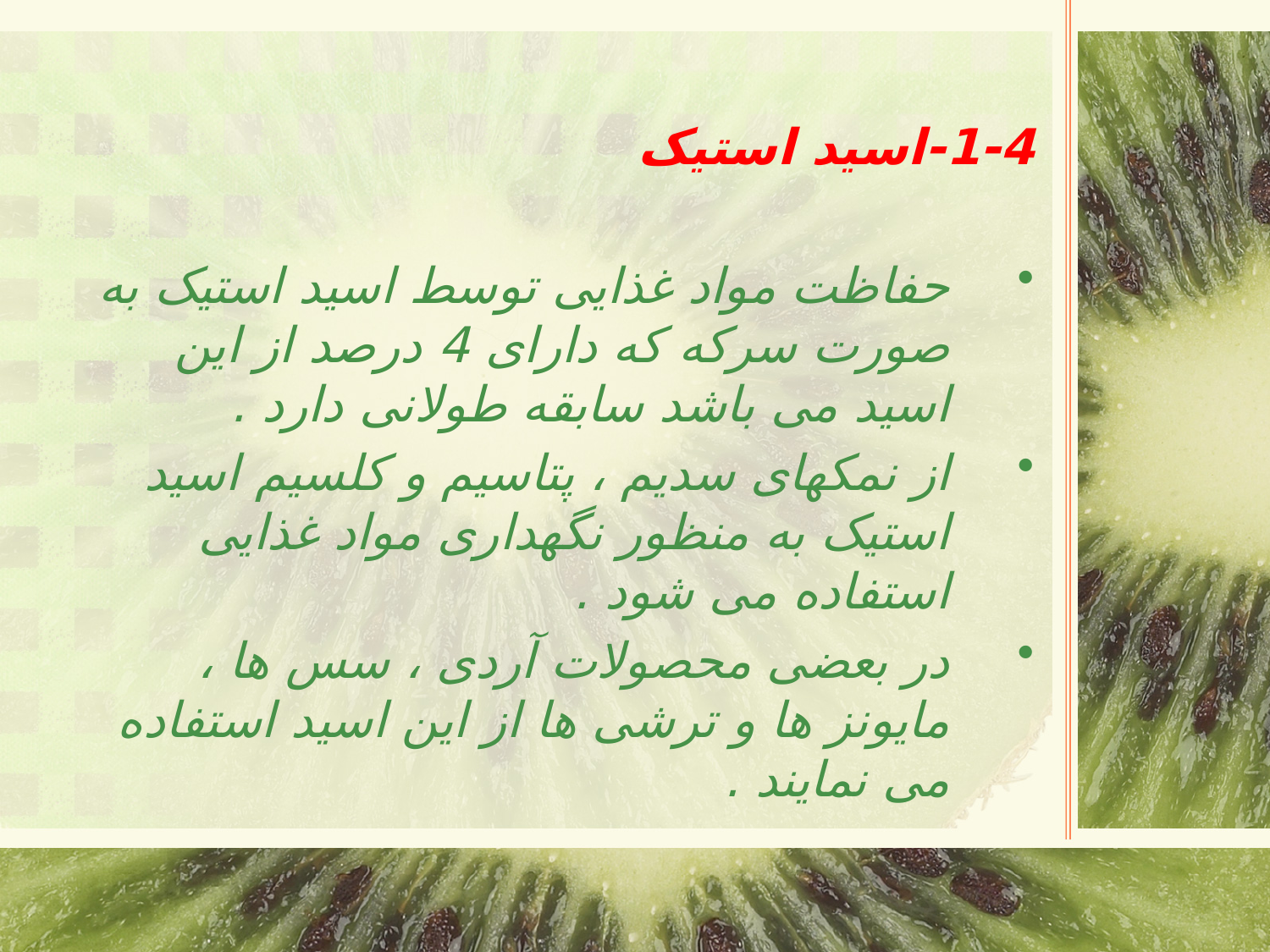

#
1-4-اسید استیک

حفاظت مواد غذایی توسط اسید استیک به صورت سرکه که دارای 4 درصد از این اسید می باشد سابقه طولانی دارد .
از نمکهای سدیم ، پتاسیم و کلسیم اسید استیک به منظور نگهداری مواد غذایی استفاده می شود .
در بعضی محصولات آردی ، سس ها ، مایونز ها و ترشی ها از این اسید استفاده می نمایند .